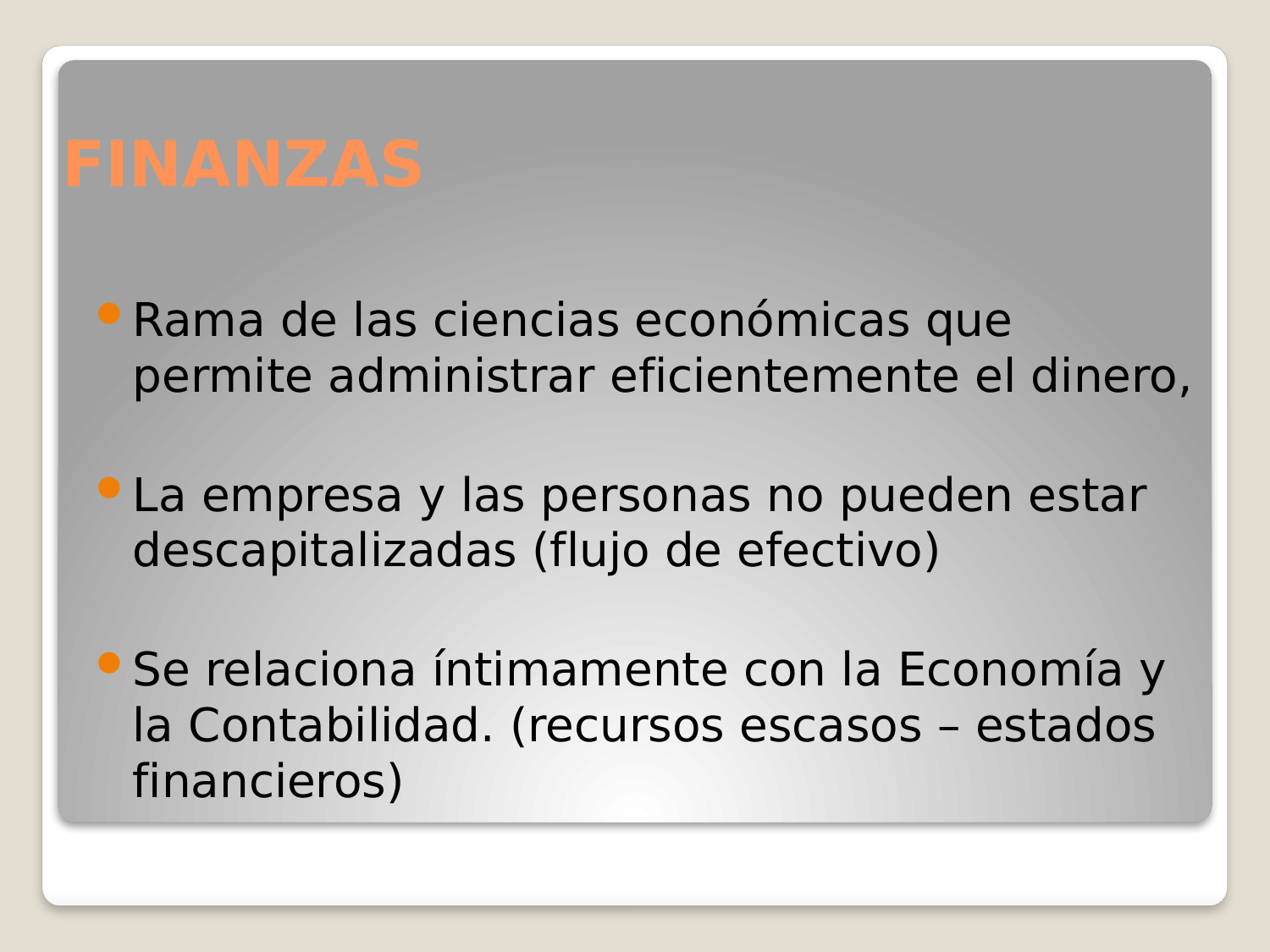

# FINANZAS
Rama de las ciencias económicas que permite administrar eficientemente el dinero,

La empresa y las personas no pueden estar descapitalizadas (flujo de efectivo)

Se relaciona íntimamente con la Economía y la Contabilidad. (recursos escasos – estados financieros)